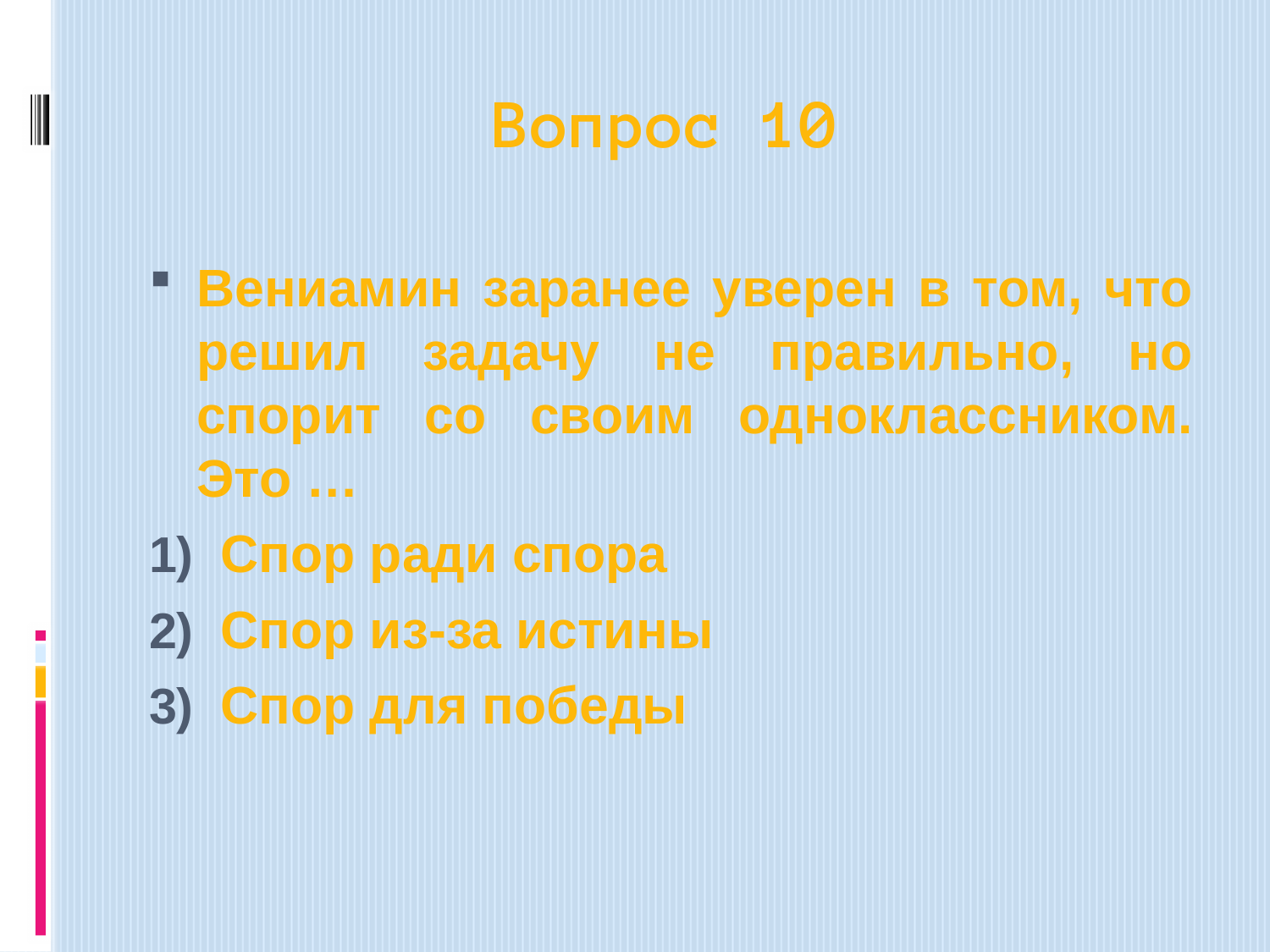

# Вопрос 10
Вениамин заранее уверен в том, что решил задачу не правильно, но спорит со своим одноклассником. Это …
Спор ради спора
Спор из-за истины
Спор для победы